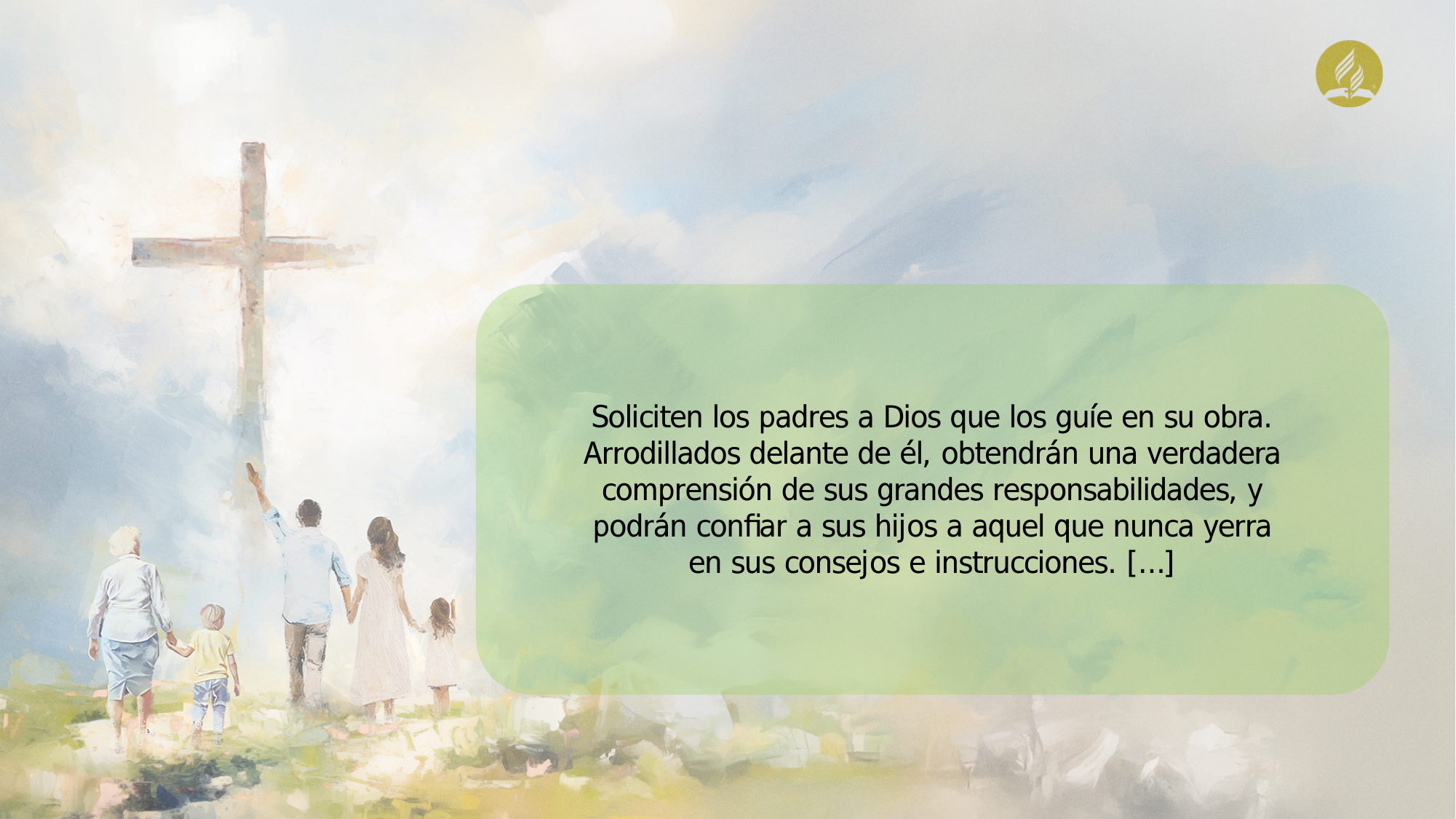

Soliciten los padres a Dios que los guíe en su obra. Arrodillados delante de él, obtendrán una verdadera comprensión de sus grandes responsabilidades, y podrán confiar a sus hijos a aquel que nunca yerra en sus consejos e instrucciones. [...]